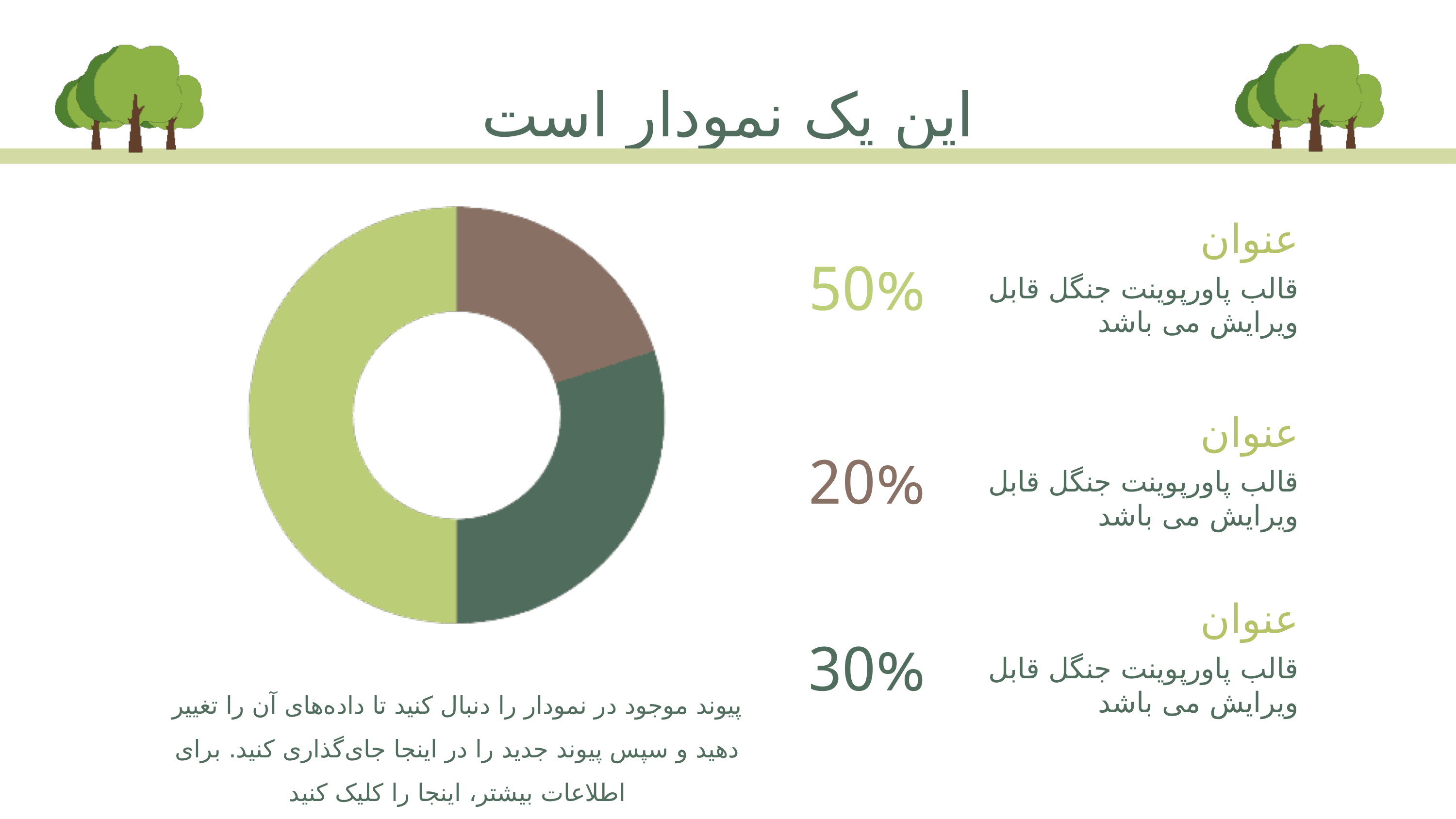

این یک نمودار است

عنوان
50%
قالب پاورپوینت جنگل قابل ویرایش می باشد
عنوان
20%
قالب پاورپوینت جنگل قابل ویرایش می باشد
عنوان
30%
قالب پاورپوینت جنگل قابل ویرایش می باشد
پیوند موجود در نمودار را دنبال کنید تا داده‌های آن را تغییر دهید و سپس پیوند جدید را در اینجا جای‌گذاری کنید. برای اطلاعات بیشتر، اینجا را کلیک کنید